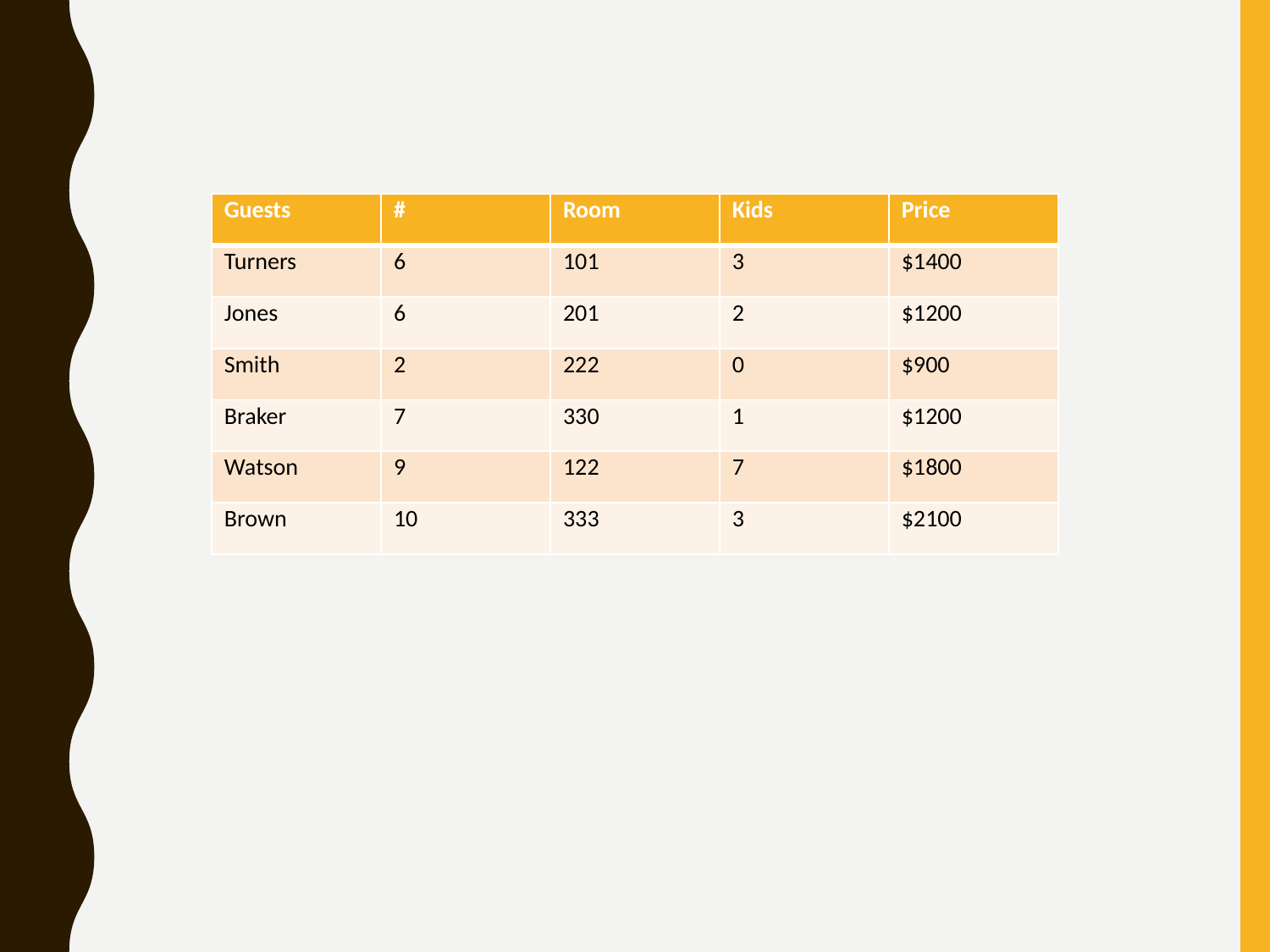

| Guests | # | Room | Kids | Price |
| --- | --- | --- | --- | --- |
| Turners | 6 | 101 | 3 | $1400 |
| Jones | 6 | 201 | 2 | $1200 |
| Smith | 2 | 222 | 0 | $900 |
| Braker | 7 | 330 | 1 | $1200 |
| Watson | 9 | 122 | 7 | $1800 |
| Brown | 10 | 333 | 3 | $2100 |